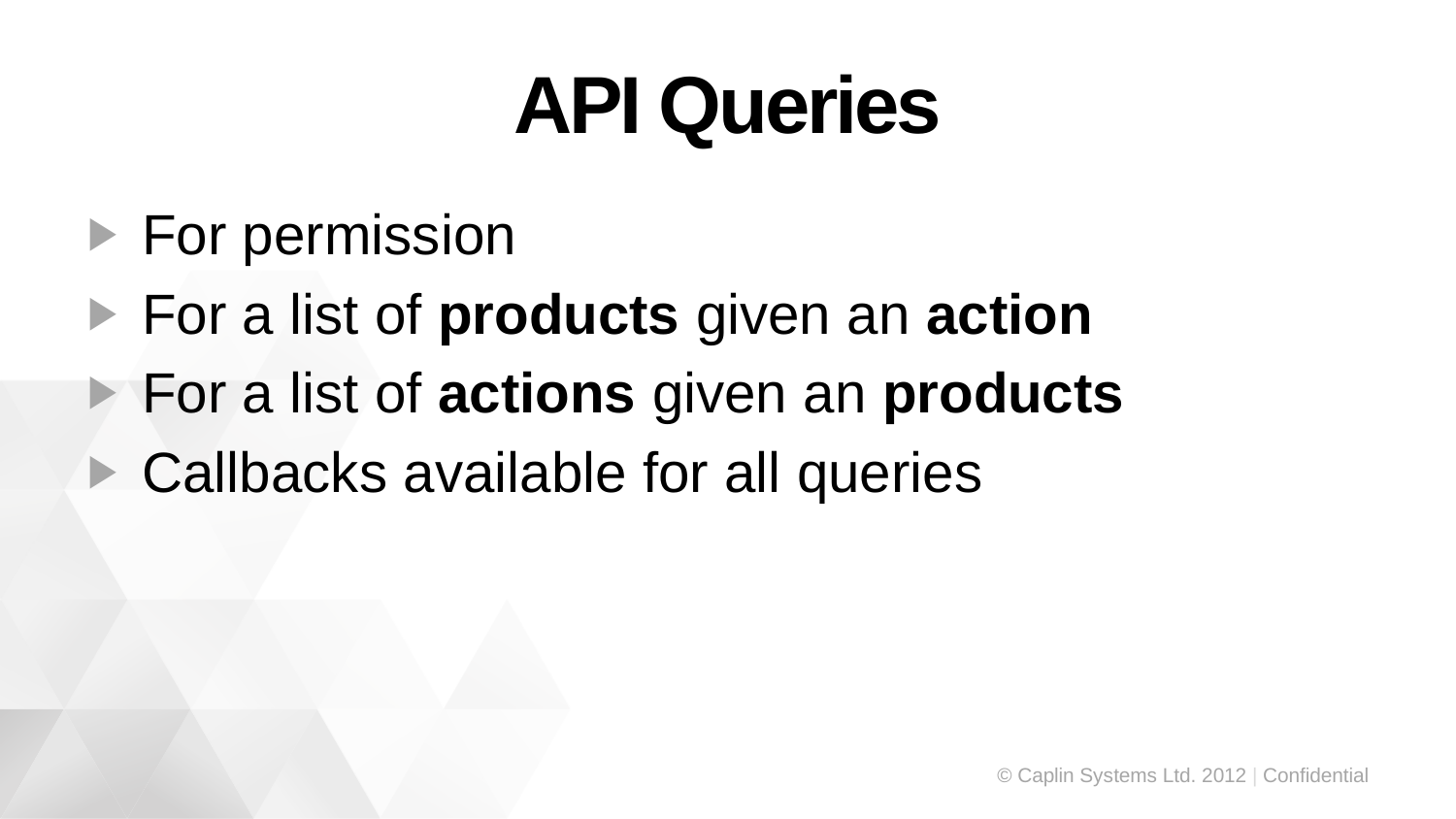

# API Queries
For permission
For a list of products given an action
For a list of actions given an products
Callbacks available for all queries